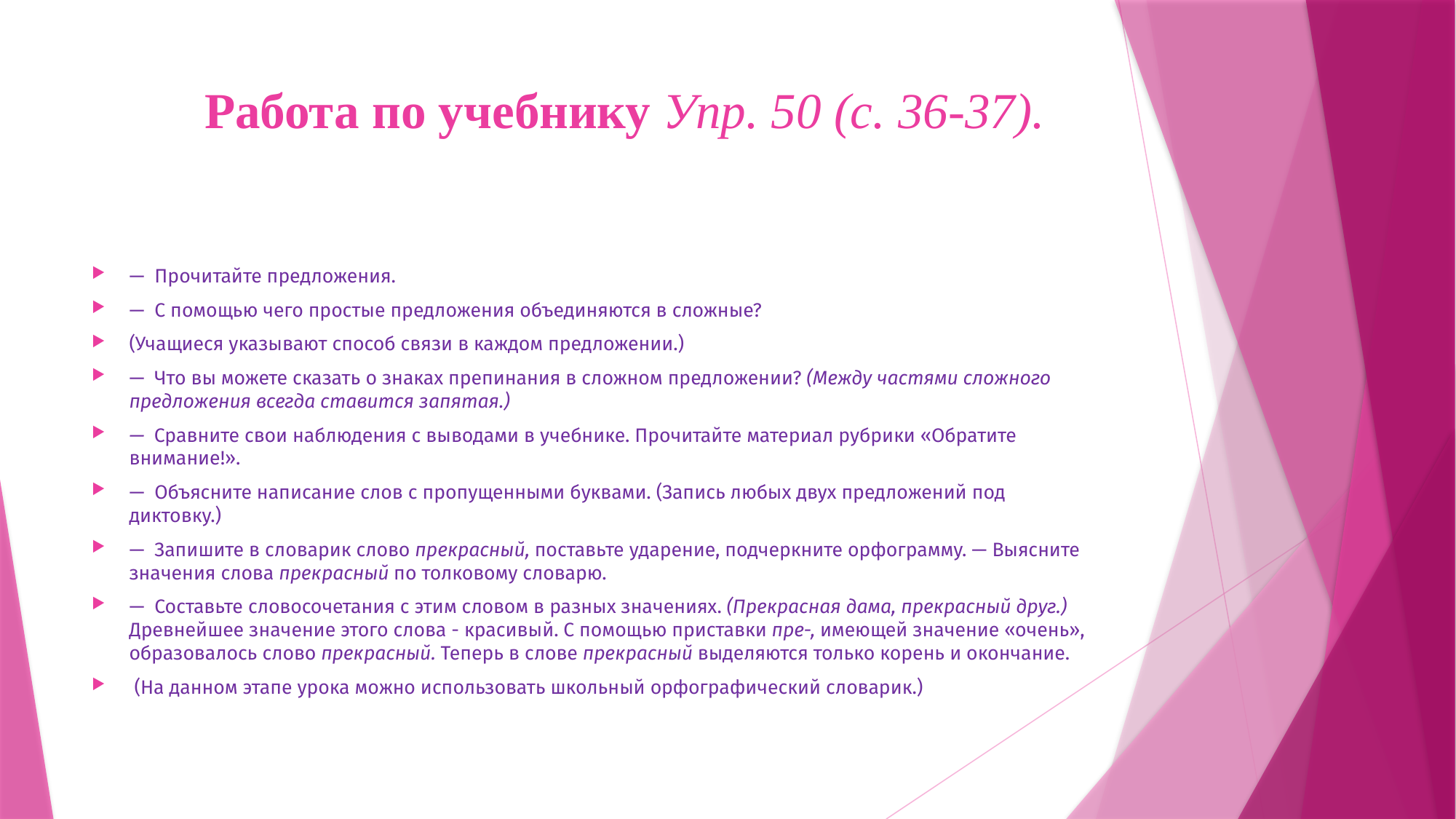

# Работа по учебнику Упр. 50 (с. 36-37).
—  Прочитайте предложения.
—  С помощью чего простые предложения объединяются в сложные?
(Учащиеся указывают способ связи в каждом предложении.)
—  Что вы можете сказать о знаках препинания в сложном предложении? (Между частями сложного предложения все­гда ставится запятая.)
—  Сравните свои наблюдения с выводами в учебнике. Прочи­тайте материал рубрики «Обратите внимание!».
—  Объясните написание слов с пропущенными буквами. (Запись любых двух предложений под диктовку.)
—  Запишите в словарик слово прекрасный, поставьте ударение, подчеркните орфограмму. — Выясните значения слова прекрасный по толковому словарю.
—  Составьте словосочетания с этим словом в разных значениях. (Прекрасная дама, прекрасный друг.) Древнейшее значение этого слова - красивый. С помощью приставки пре-, имеющей значение «очень», образовалось слово прекрасный. Теперь в слове прекрасный выделяются только корень и окончание.
 (На данном этапе урока можно использовать школьный ор­фографический словарик.)